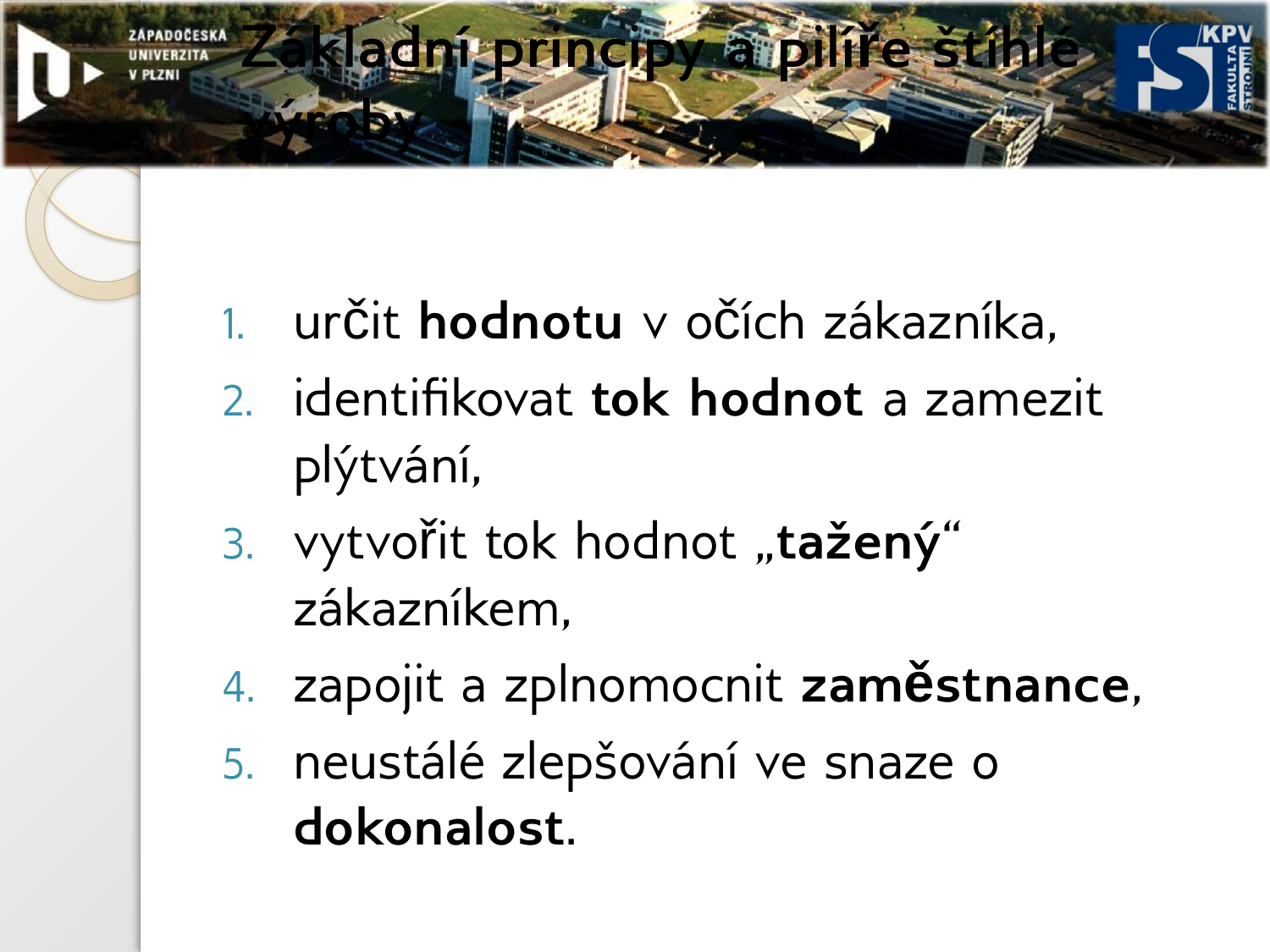

# Základní principy a pilíře štíhlé výroby

určit hodnotu v očích zákazníka,
identifikovat tok hodnot a zamezit plýtvání,
vytvořit tok hodnot „tažený“ zákazníkem,
zapojit a zplnomocnit zaměstnance,
neustálé zlepšování ve snaze o dokonalost.